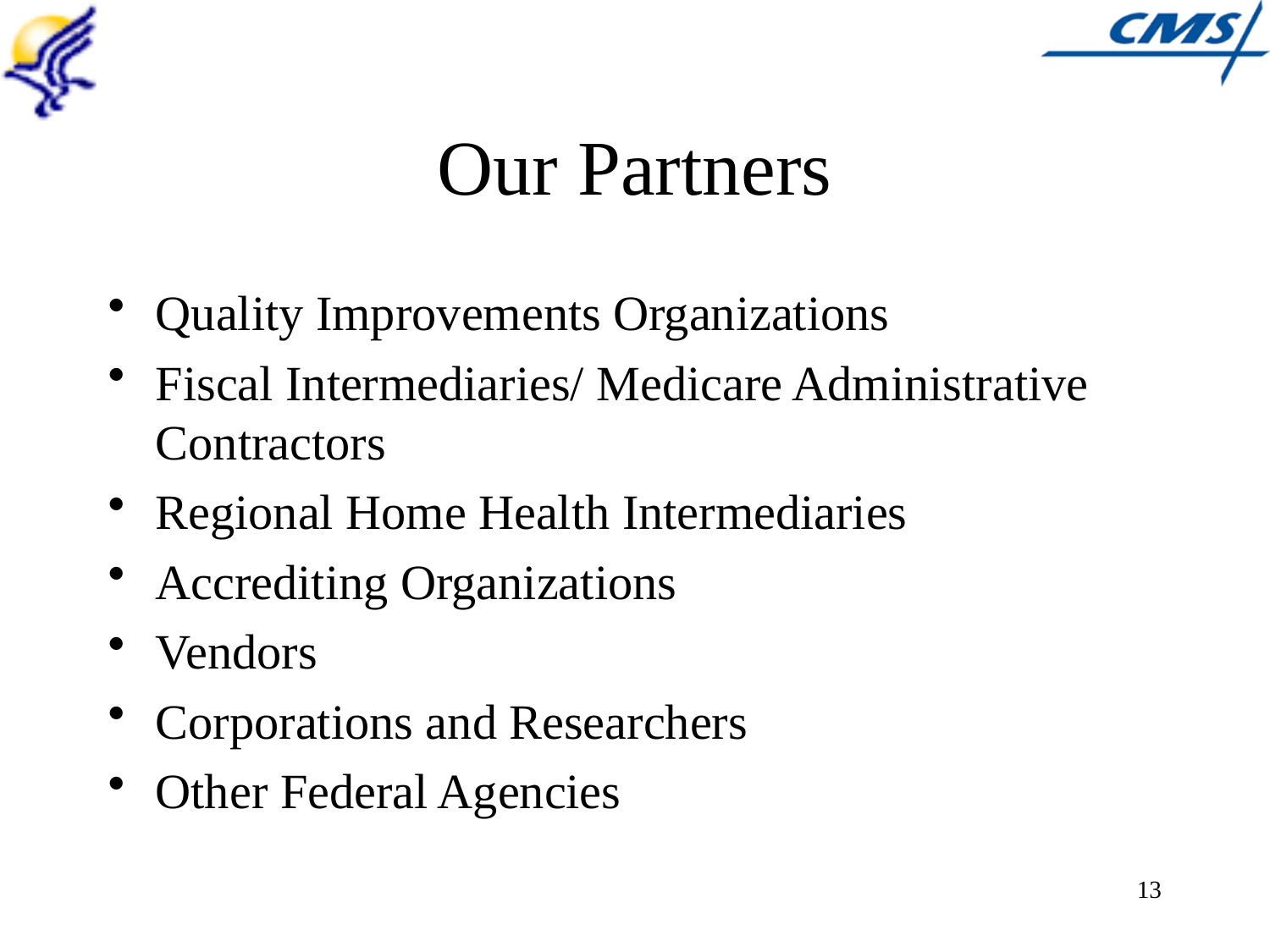

# Our Partners
Quality Improvements Organizations
Fiscal Intermediaries/ Medicare Administrative Contractors
Regional Home Health Intermediaries
Accrediting Organizations
Vendors
Corporations and Researchers
Other Federal Agencies
13